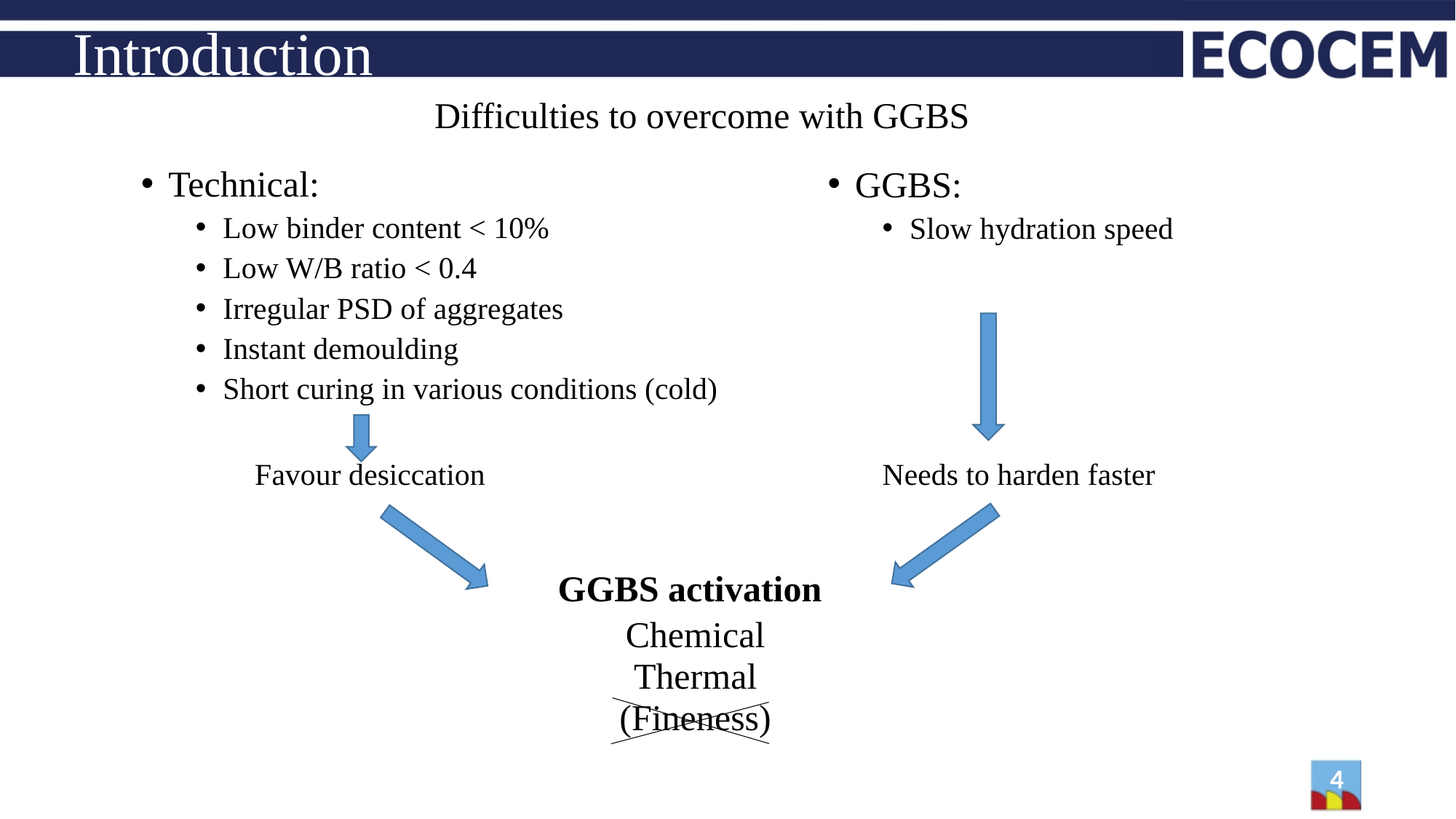

Introduction
Difficulties to overcome with GGBS

Technical:
Low binder content < 10%
Low W/B ratio < 0.4
Irregular PSD of aggregates
Instant demoulding
Short curing in various conditions (cold)

GGBS:
Slow hydration speed

Favour desiccation

Needs to harden faster

GGBS activation

Chemical
Thermal
(Fineness)
4